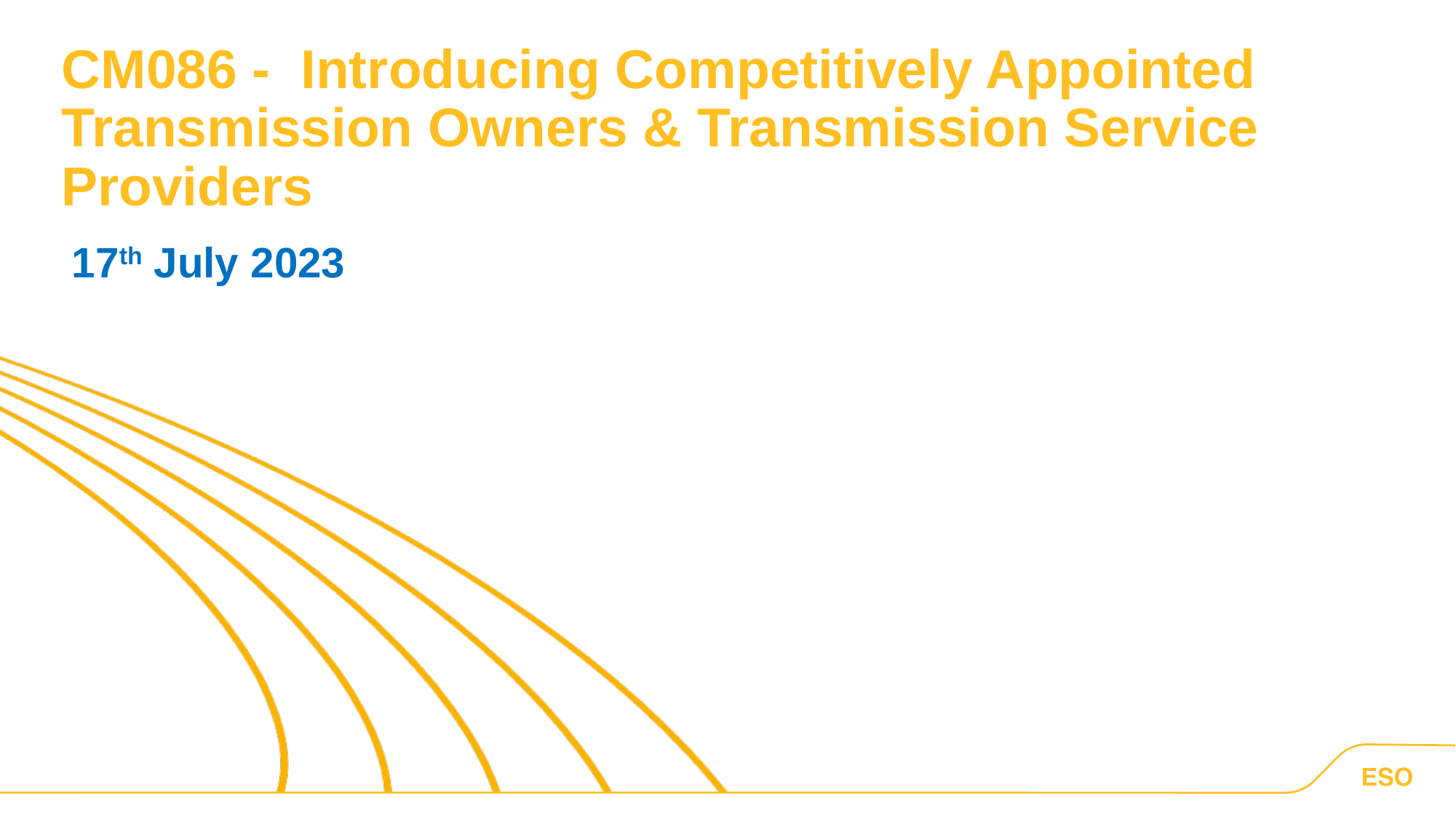

CM086 -  Introducing Competitively Appointed Transmission Owners & Transmission Service Providers
# 17th July 2023